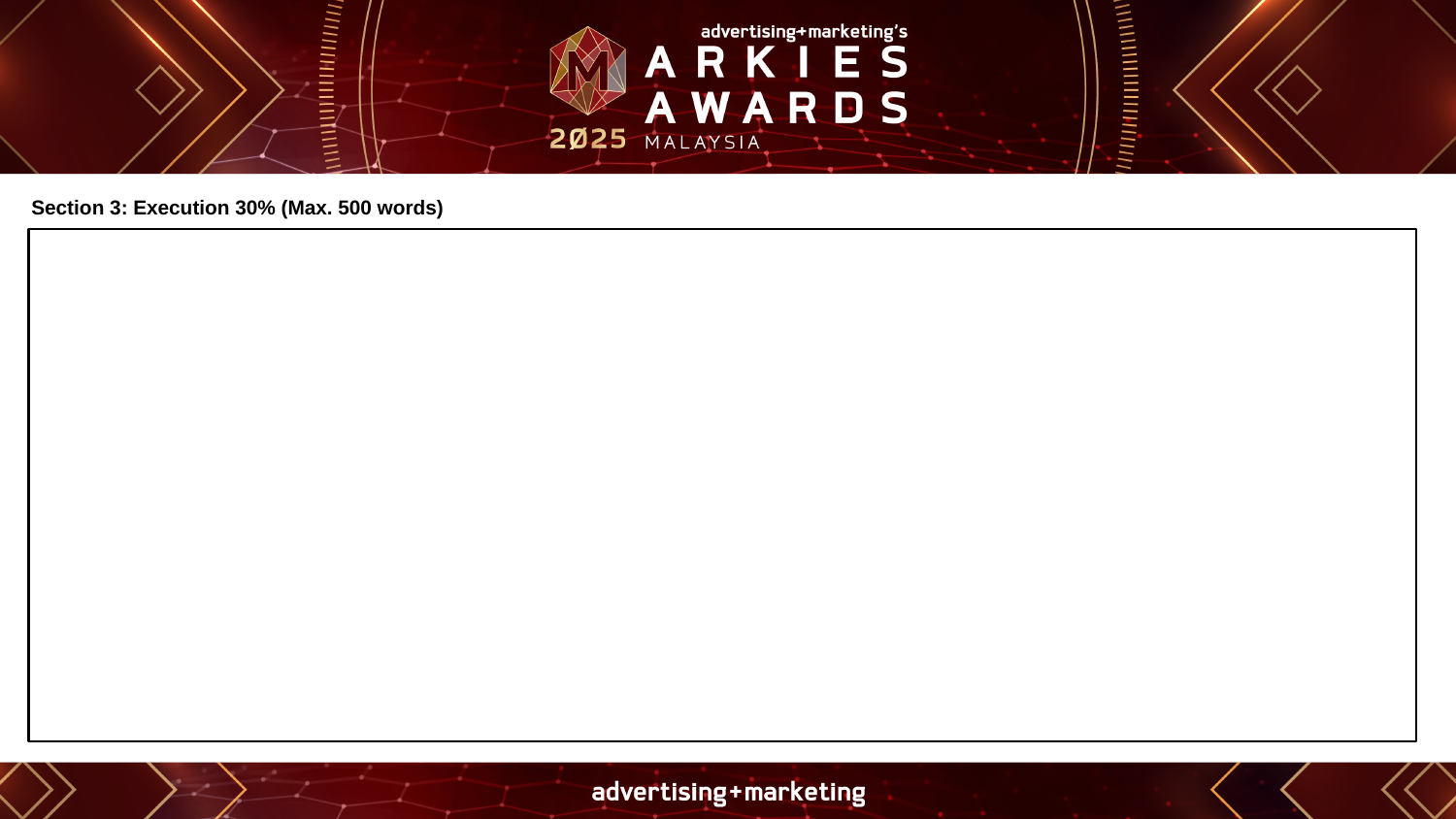

Section 3: Execution 30% (Max. 500 words)